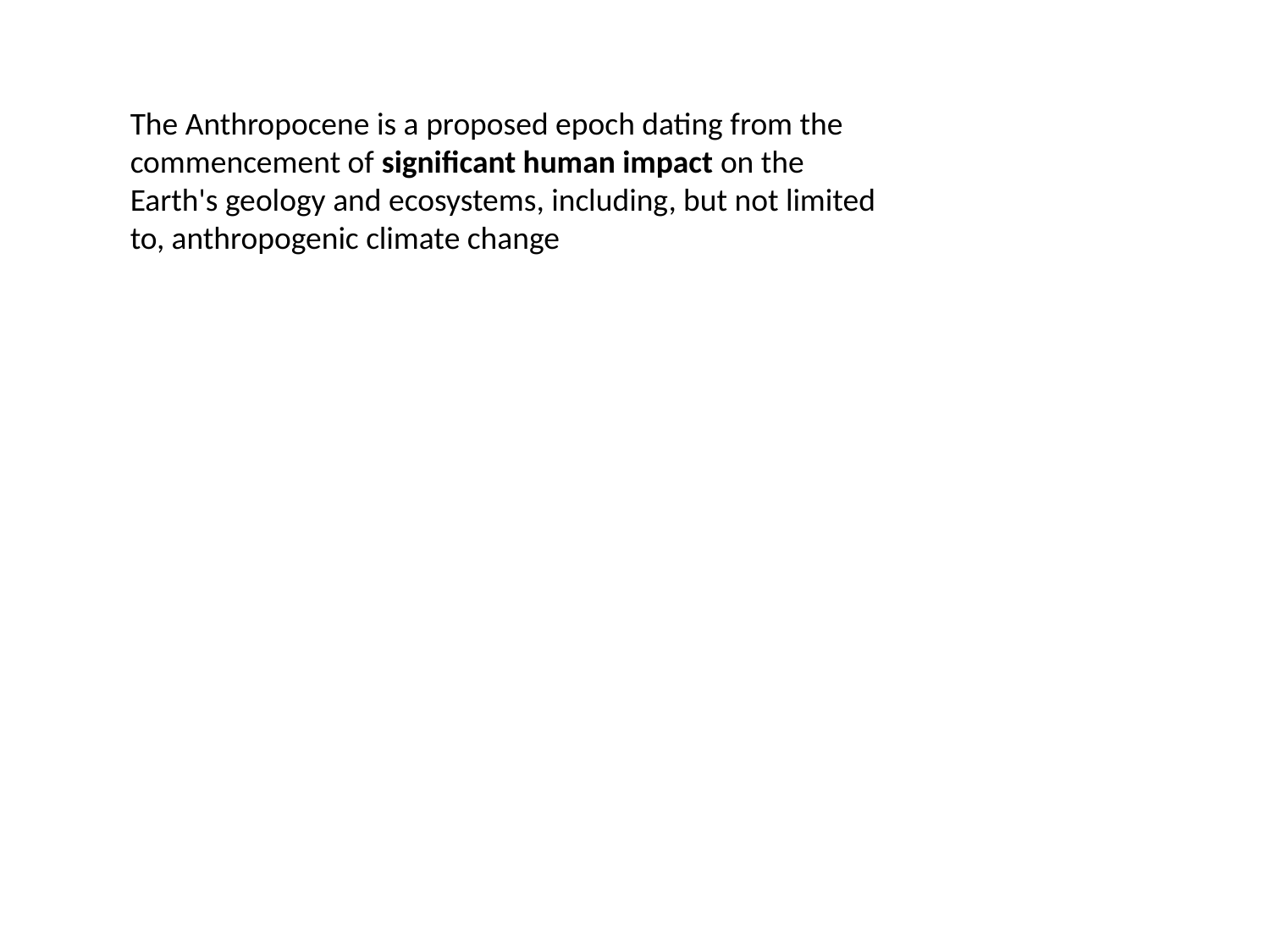

The Anthropocene is a proposed epoch dating from the commencement of significant human impact on the Earth's geology and ecosystems, including, but not limited to, anthropogenic climate change